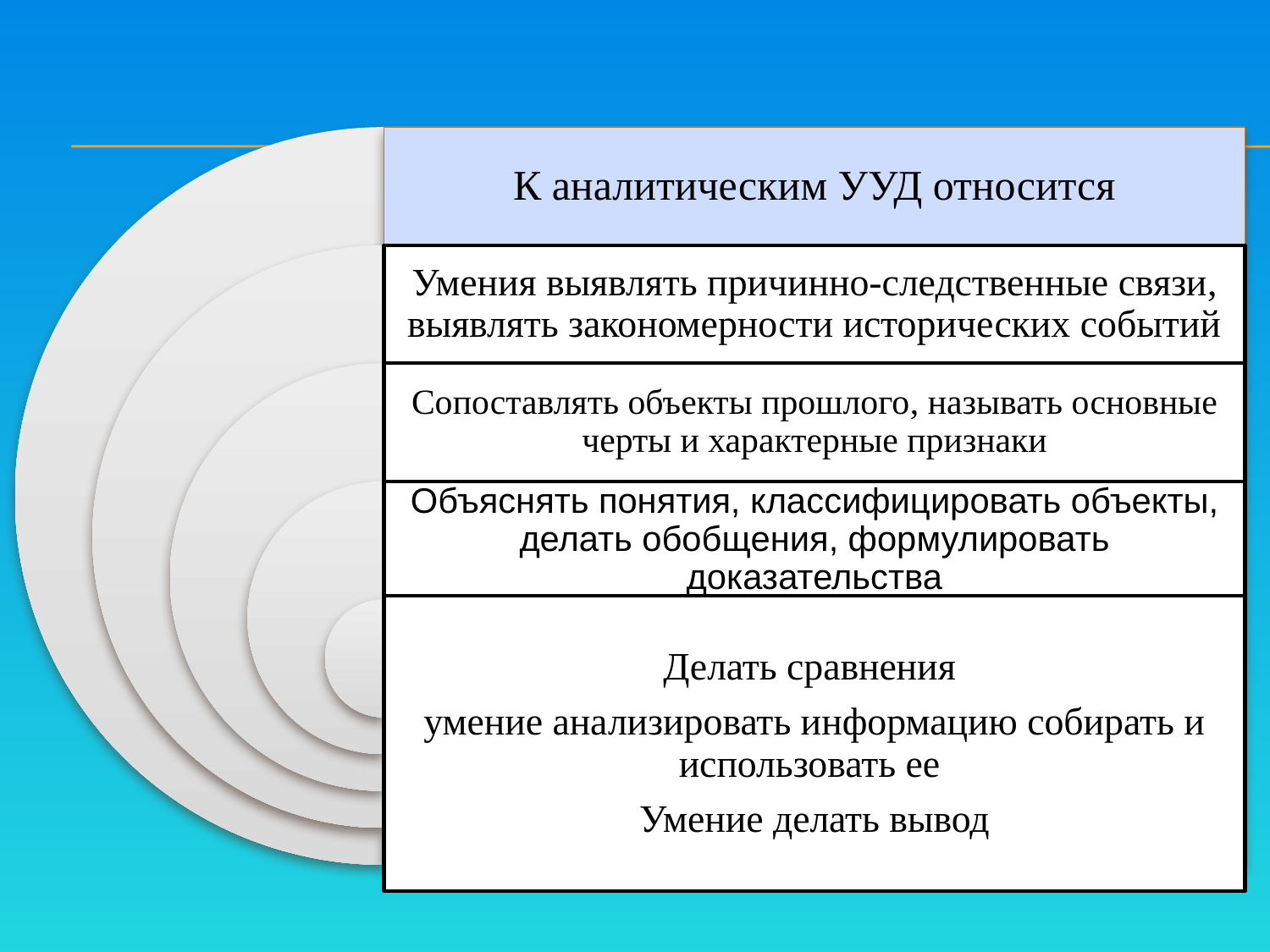

К аналитическим УУД относится
Умения выявлять причинно-следственные связи, выявлять закономерности исторических событий
Сопоставлять объекты прошлого, называть основные черты и характерные признаки
Объяснять понятия, классифицировать объекты, делать обобщения, формулировать доказательства
Делать сравнения
умение анализировать информацию собирать и использовать ее
Умение делать вывод